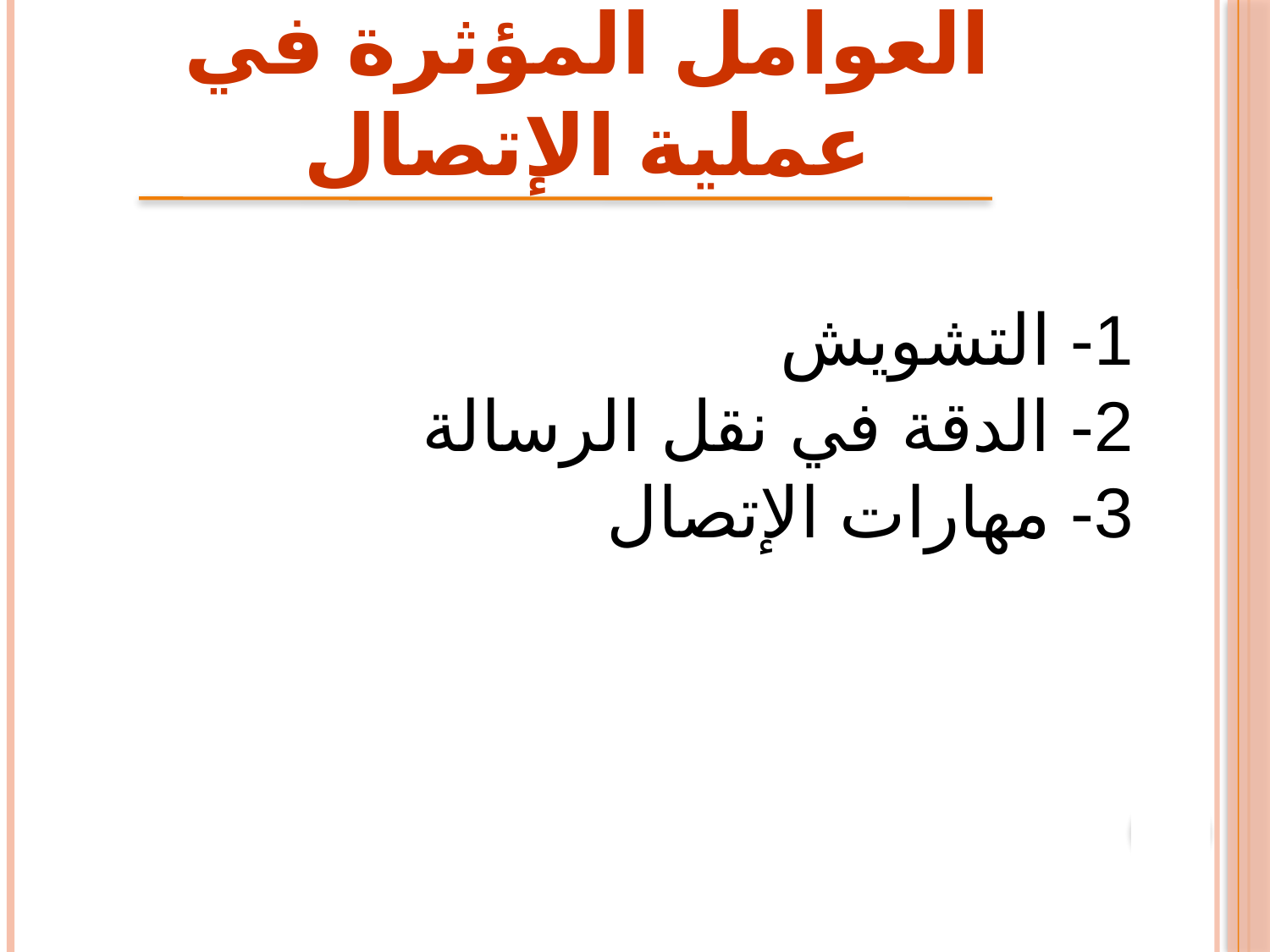

العوامل المؤثرة في عملية الإتصال
1- التشويش
2- الدقة في نقل الرسالة
3- مهارات الإتصال

5